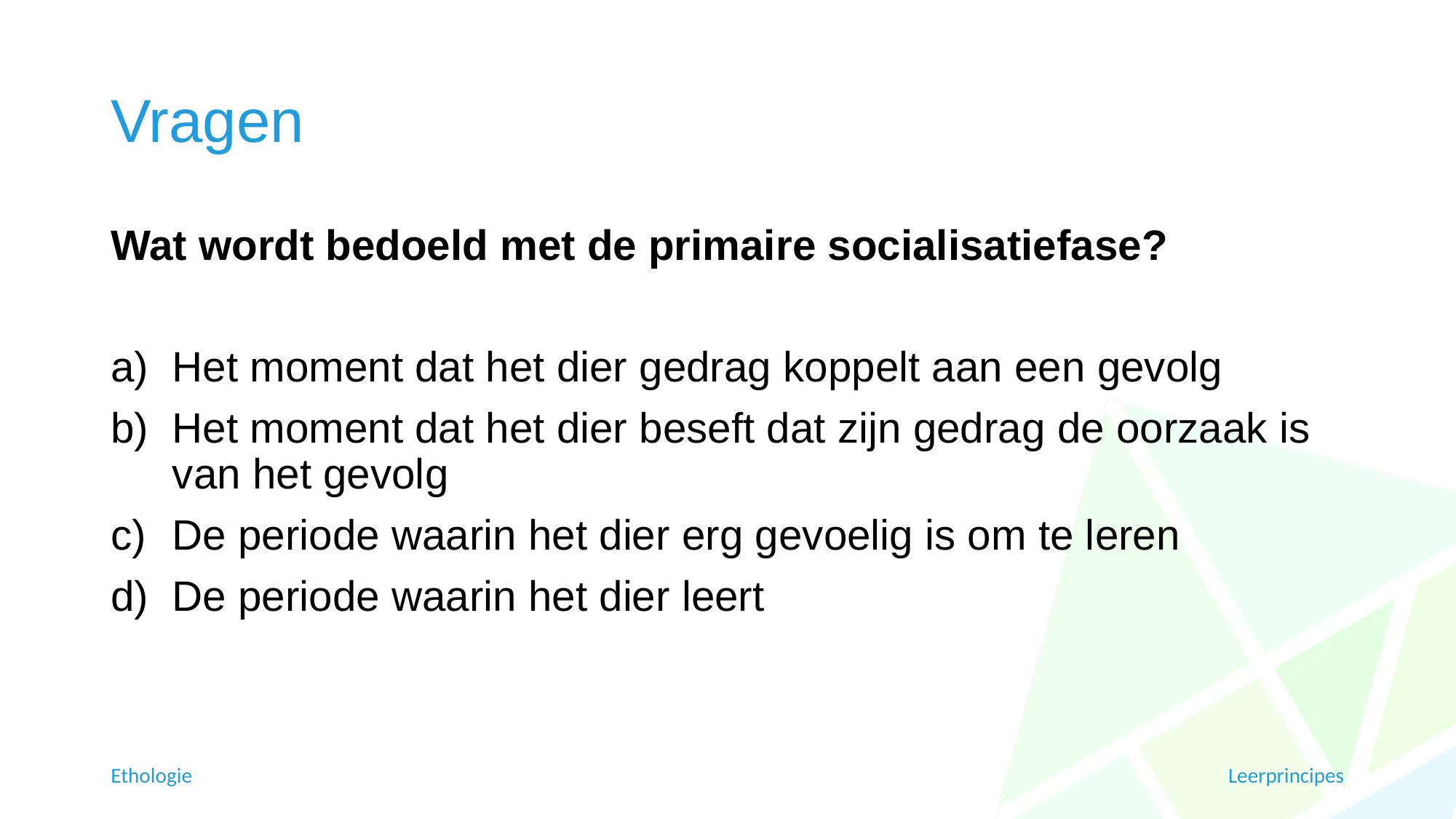

# Vragen
Wat wordt bedoeld met de primaire socialisatiefase?

Het moment dat het dier gedrag koppelt aan een gevolg
Het moment dat het dier beseft dat zijn gedrag de oorzaak is van het gevolg
De periode waarin het dier erg gevoelig is om te leren
De periode waarin het dier leert
Ethologie
Leerprincipes